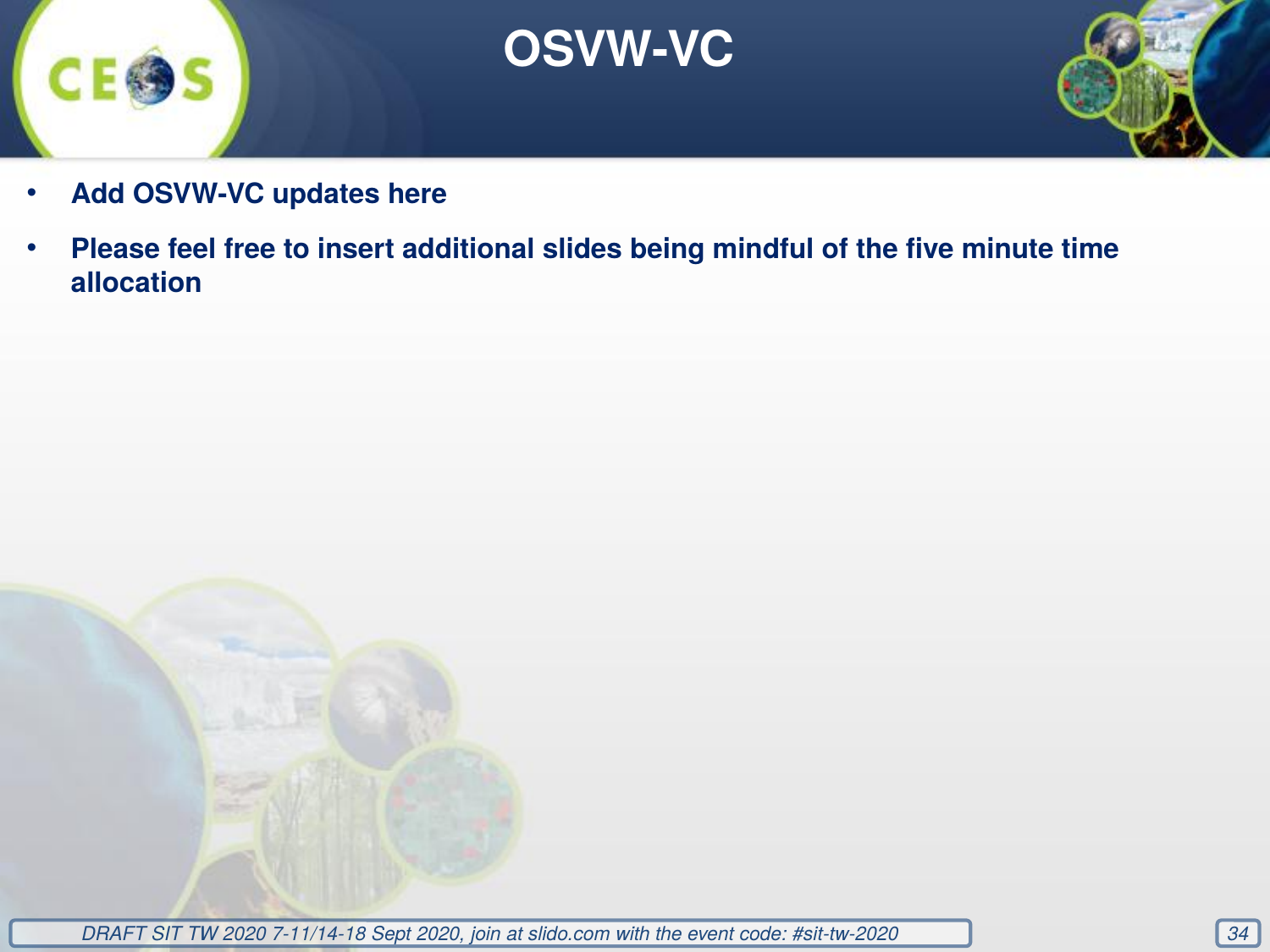

OSVW-VC
Add OSVW-VC updates here
Please feel free to insert additional slides being mindful of the five minute time allocation
34